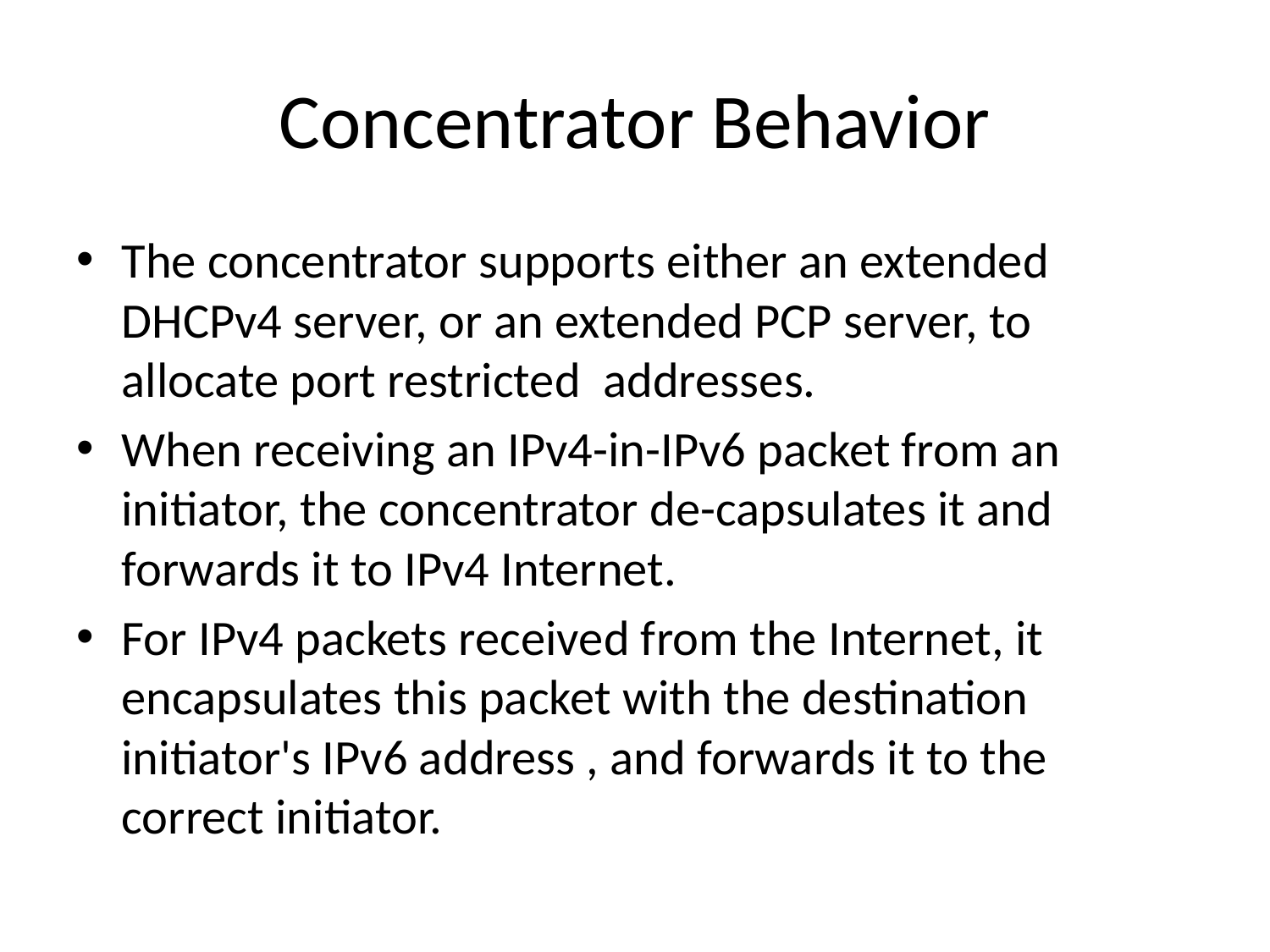

# Concentrator Behavior
The concentrator supports either an extended DHCPv4 server, or an extended PCP server, to allocate port restricted  addresses.
When receiving an IPv4-in-IPv6 packet from an  initiator, the concentrator de-capsulates it and forwards it to IPv4 Internet.
For IPv4 packets received from the Internet, it encapsulates this packet with the destination initiator's IPv6 address , and forwards it to the correct initiator.